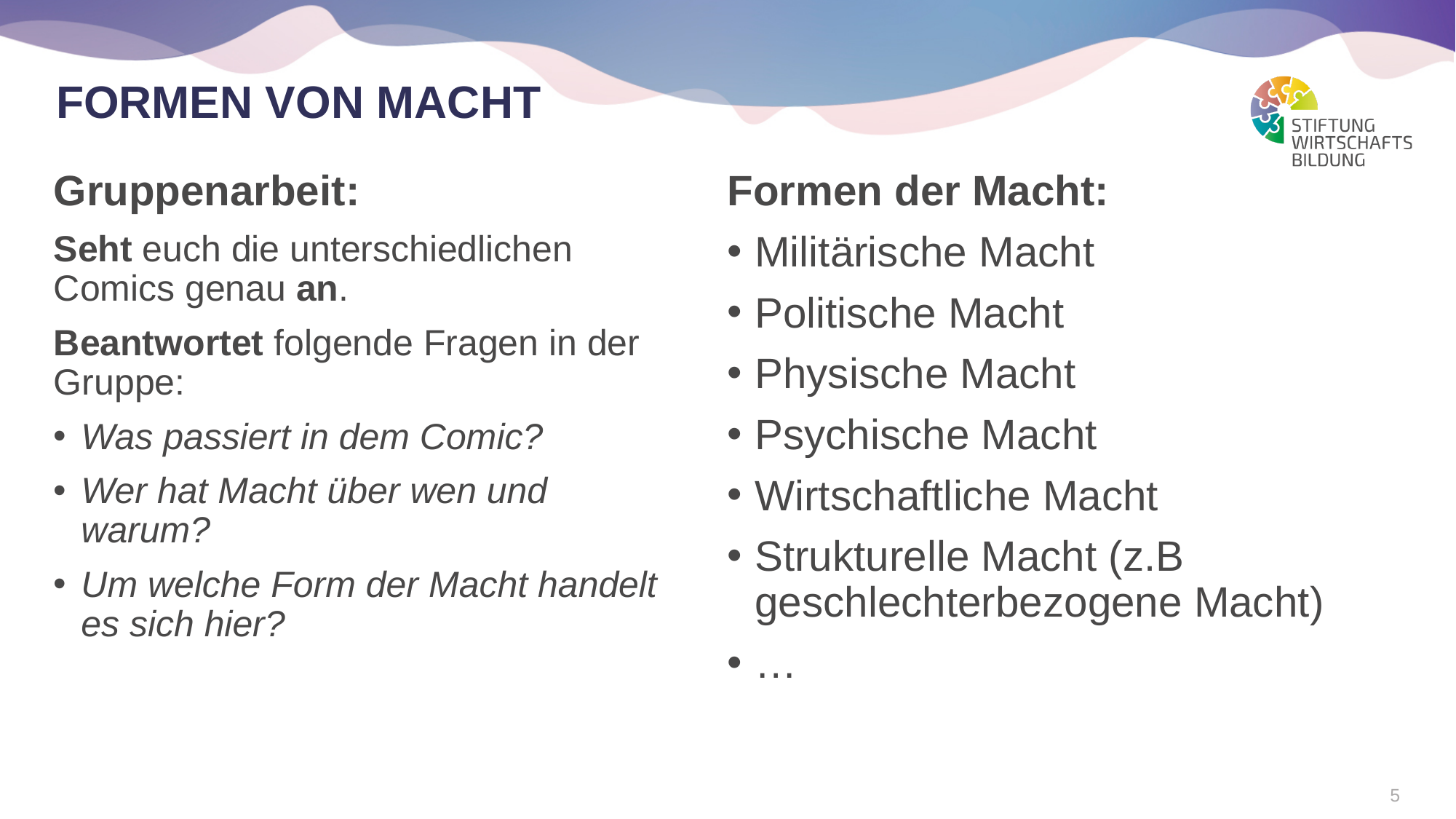

# Formen von Macht
Gruppenarbeit:
Seht euch die unterschiedlichen Comics genau an.
Beantwortet folgende Fragen in der Gruppe:
Was passiert in dem Comic?
Wer hat Macht über wen und warum?
Um welche Form der Macht handelt es sich hier?
Formen der Macht:
Militärische Macht
Politische Macht
Physische Macht
Psychische Macht
Wirtschaftliche Macht
Strukturelle Macht (z.B geschlechterbezogene Macht)
…
5